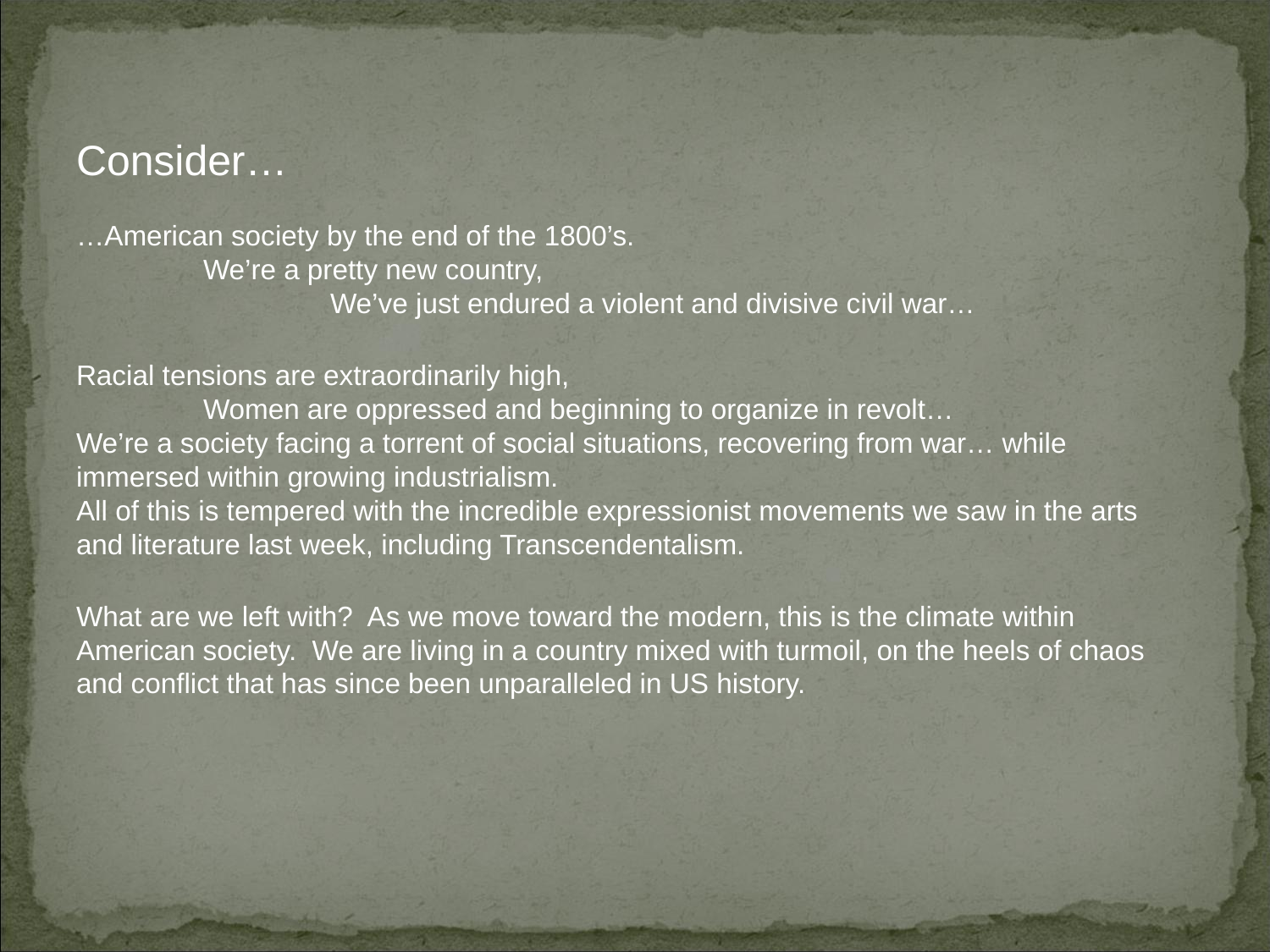

# Consider…
…American society by the end of the 1800’s.
	We’re a pretty new country,
		We’ve just endured a violent and divisive civil war…

Racial tensions are extraordinarily high,
	Women are oppressed and beginning to organize in revolt…
We’re a society facing a torrent of social situations, recovering from war… while immersed within growing industrialism.
All of this is tempered with the incredible expressionist movements we saw in the arts and literature last week, including Transcendentalism.

What are we left with?  As we move toward the modern, this is the climate within American society.  We are living in a country mixed with turmoil, on the heels of chaos and conflict that has since been unparalleled in US history.